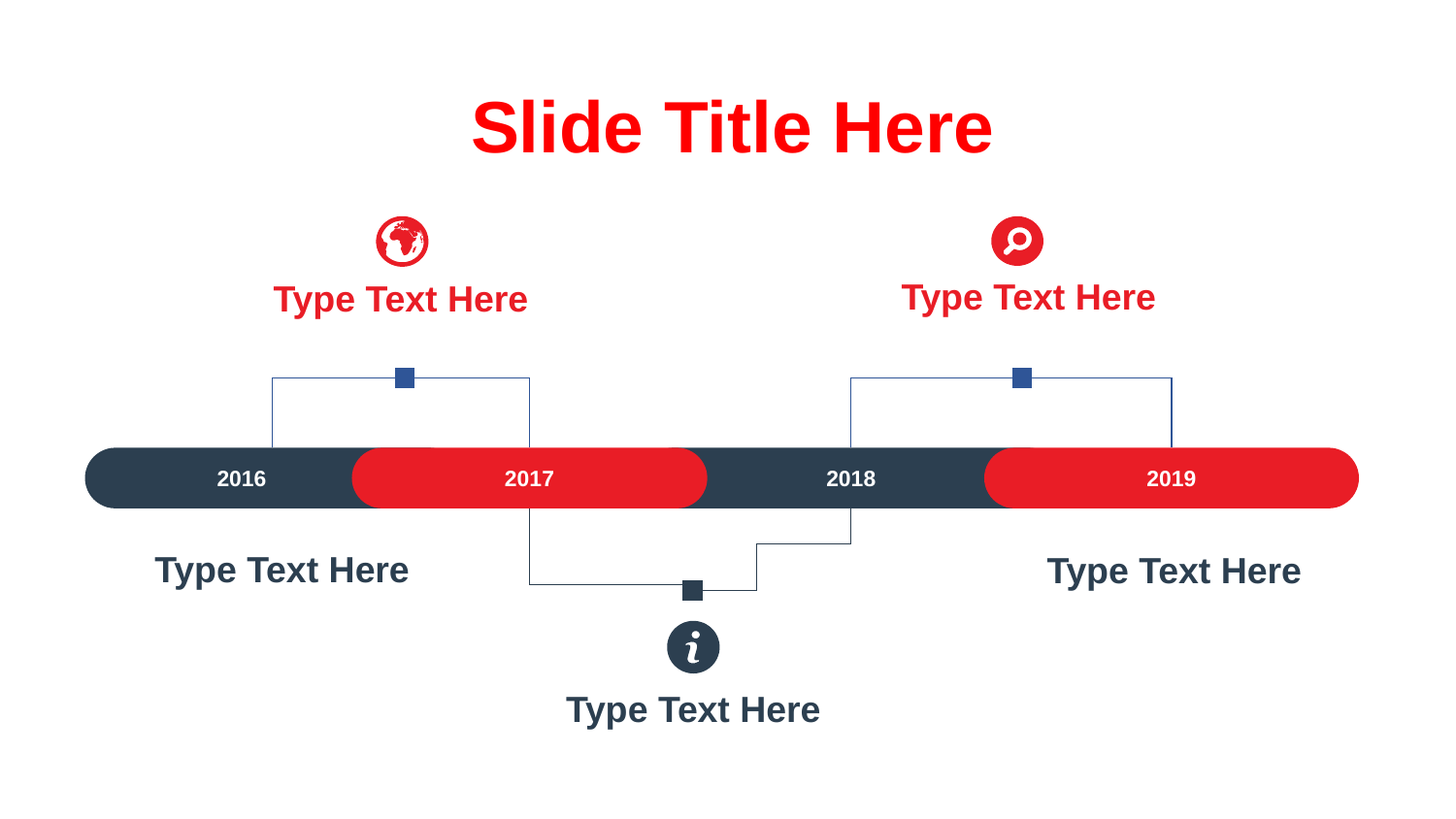

Slide Title Here

Type Text Here
Type Text Here

2016
2017
2018
2019
Type Text Here
Type Text Here

Type Text Here